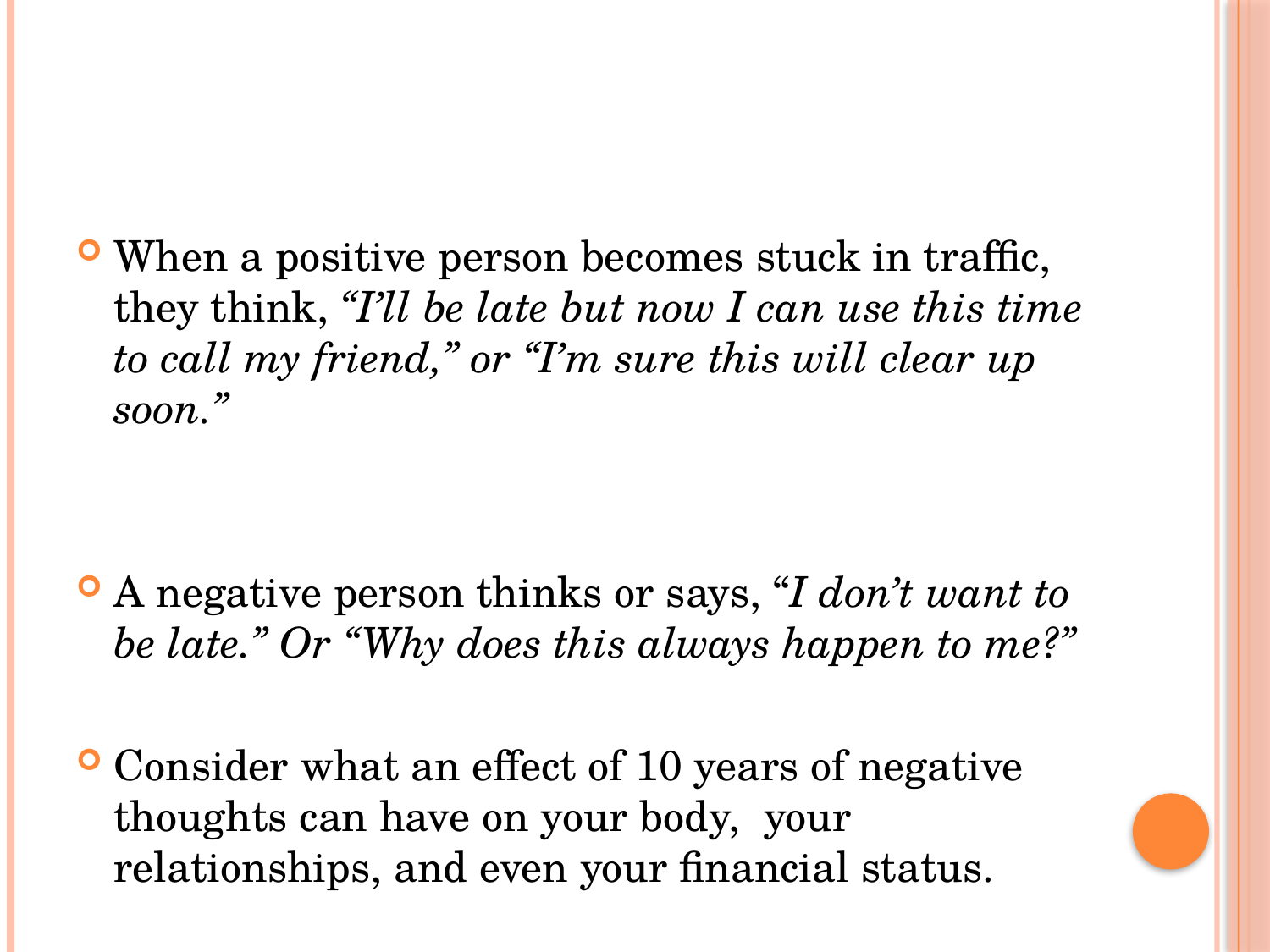

#
When a positive person becomes stuck in traffic, they think, “I’ll be late but now I can use this time to call my friend,” or “I’m sure this will clear up soon.”

A negative person thinks or says, “I don’t want to be late.” Or “Why does this always happen to me?”

Consider what an effect of 10 years of negative thoughts can have on your body,  your relationships, and even your financial status.